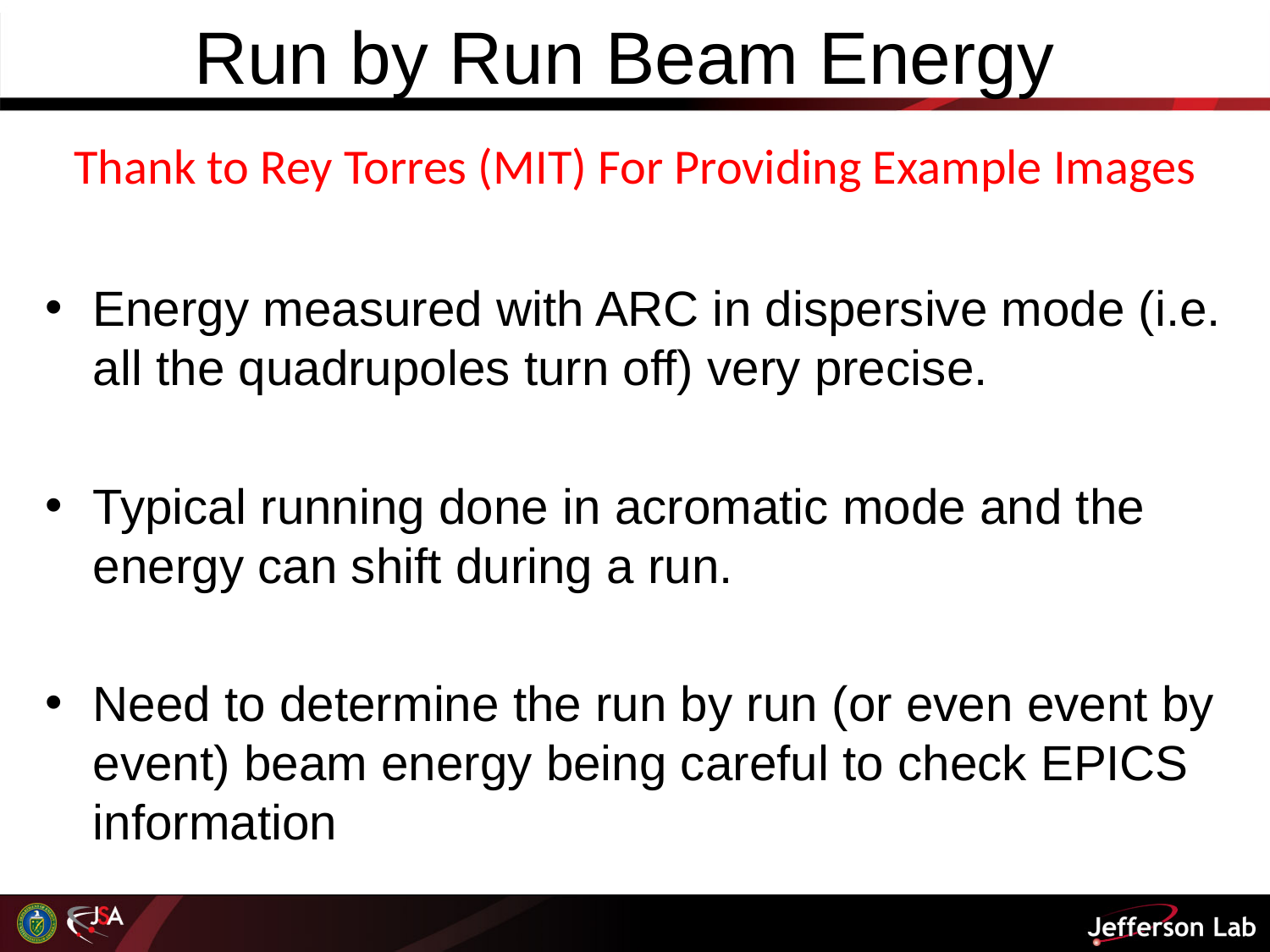

# Run by Run Beam Energy
Thank to Rey Torres (MIT) For Providing Example Images
Energy measured with ARC in dispersive mode (i.e. all the quadrupoles turn off) very precise.

Typical running done in acromatic mode and the energy can shift during a run.

Need to determine the run by run (or even event by event) beam energy being careful to check EPICS information